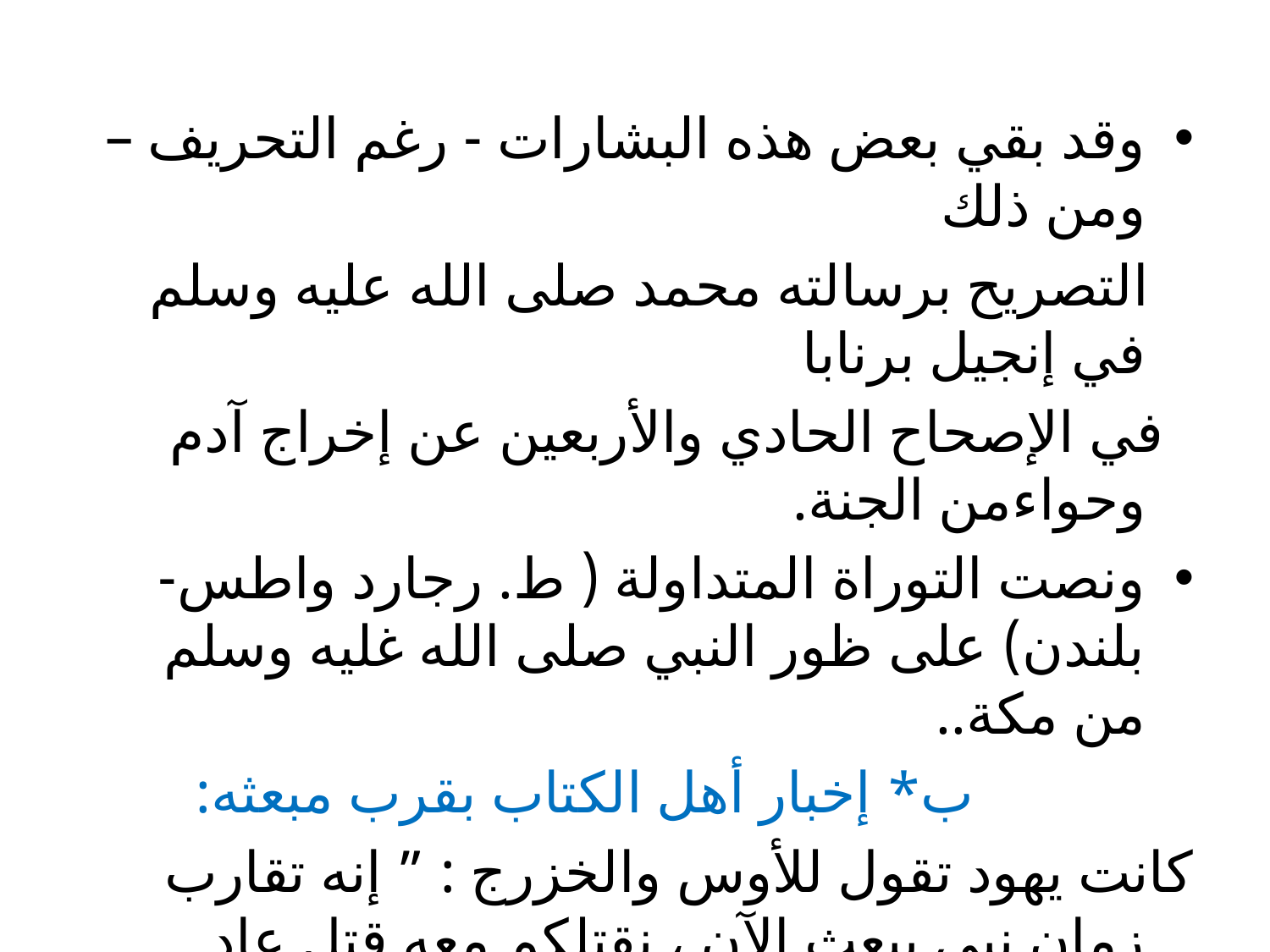

وقد بقي بعض هذه البشارات - رغم التحريف – ومن ذلك
   التصريح برسالته محمد صلى الله عليه وسلم في إنجيل برنابا
  في الإصحاح الحادي والأربعين عن إخراج آدم وحواءمن الجنة.
ونصت التوراة المتداولة ( ط. رجارد واطس- بلندن) على ظور النبي صلى الله غليه وسلم من مكة..
               ب* إخبار أهل الكتاب بقرب مبعثه:
كانت يهود تقول للأوس والخزرج : ” إنه تقارب زمان نبي يبعث الآن ، نقتلكم معه قتل عاد وإرم“